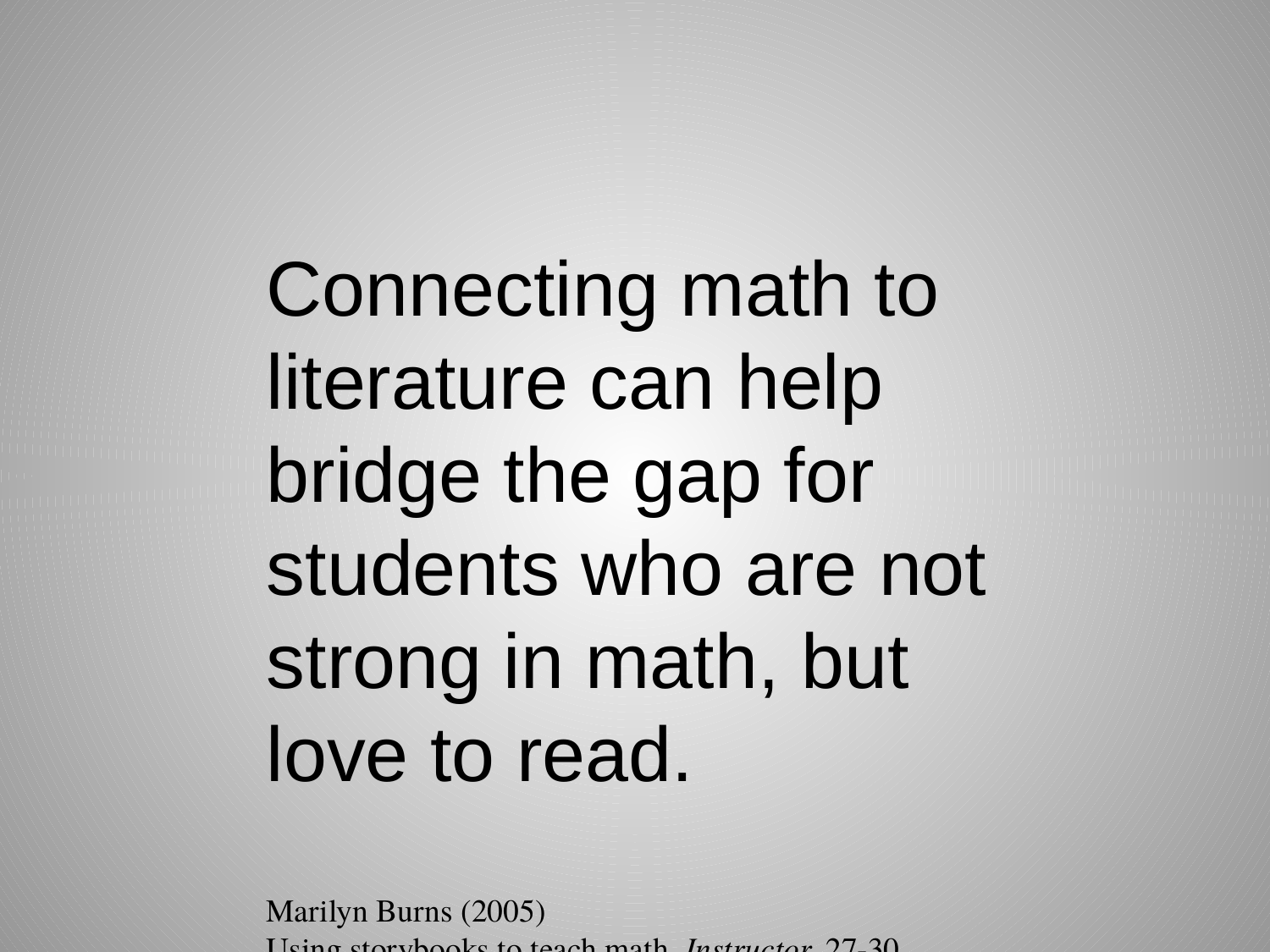

Connecting math to literature can help bridge the gap for students who are not strong in math, but love to read.

Marilyn Burns (2005)
Using storybooks to teach math. Instructor, 27-30.